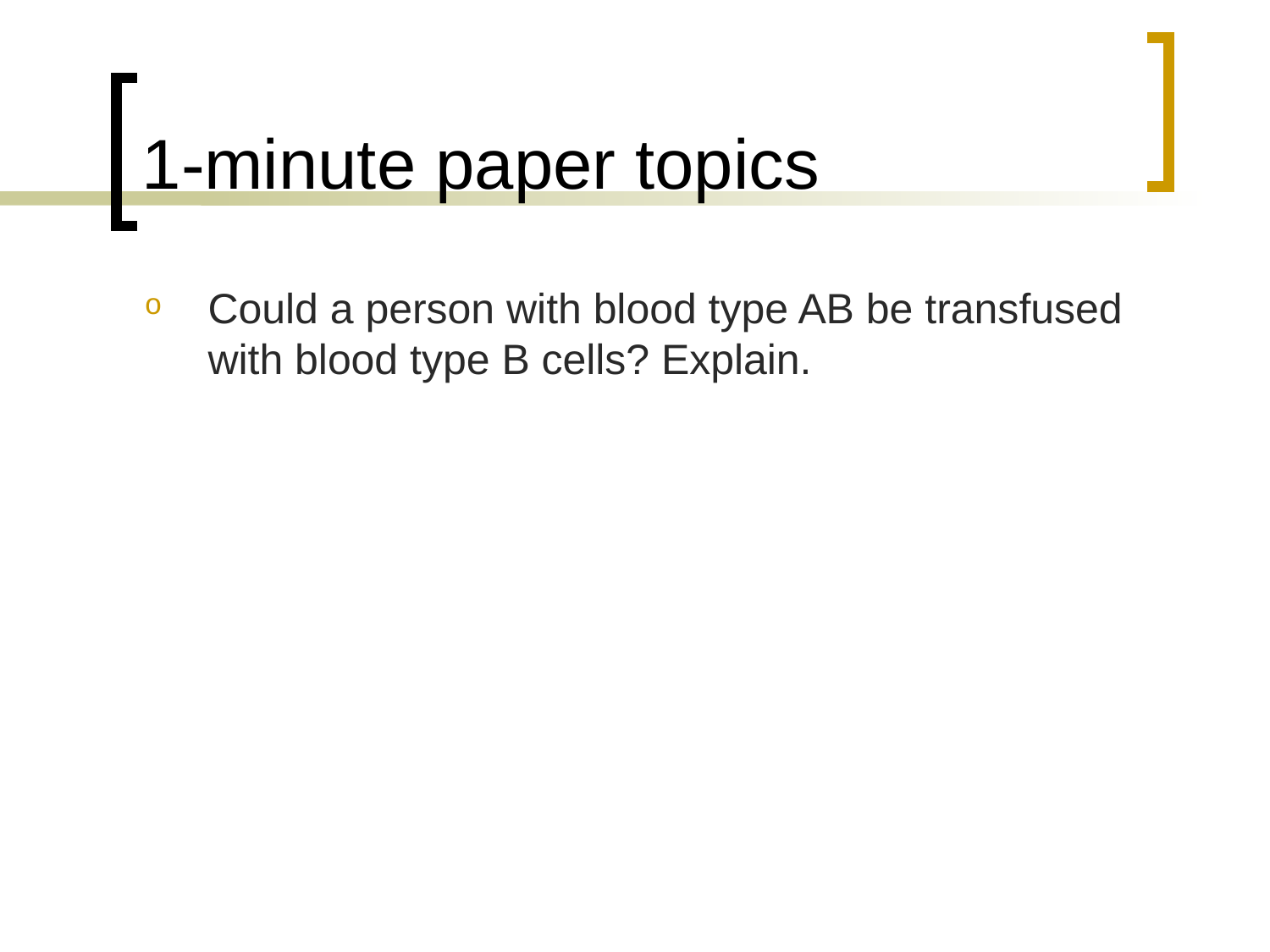

# 1-minute paper topics
Could a person with blood type AB be transfused with blood type B cells? Explain.